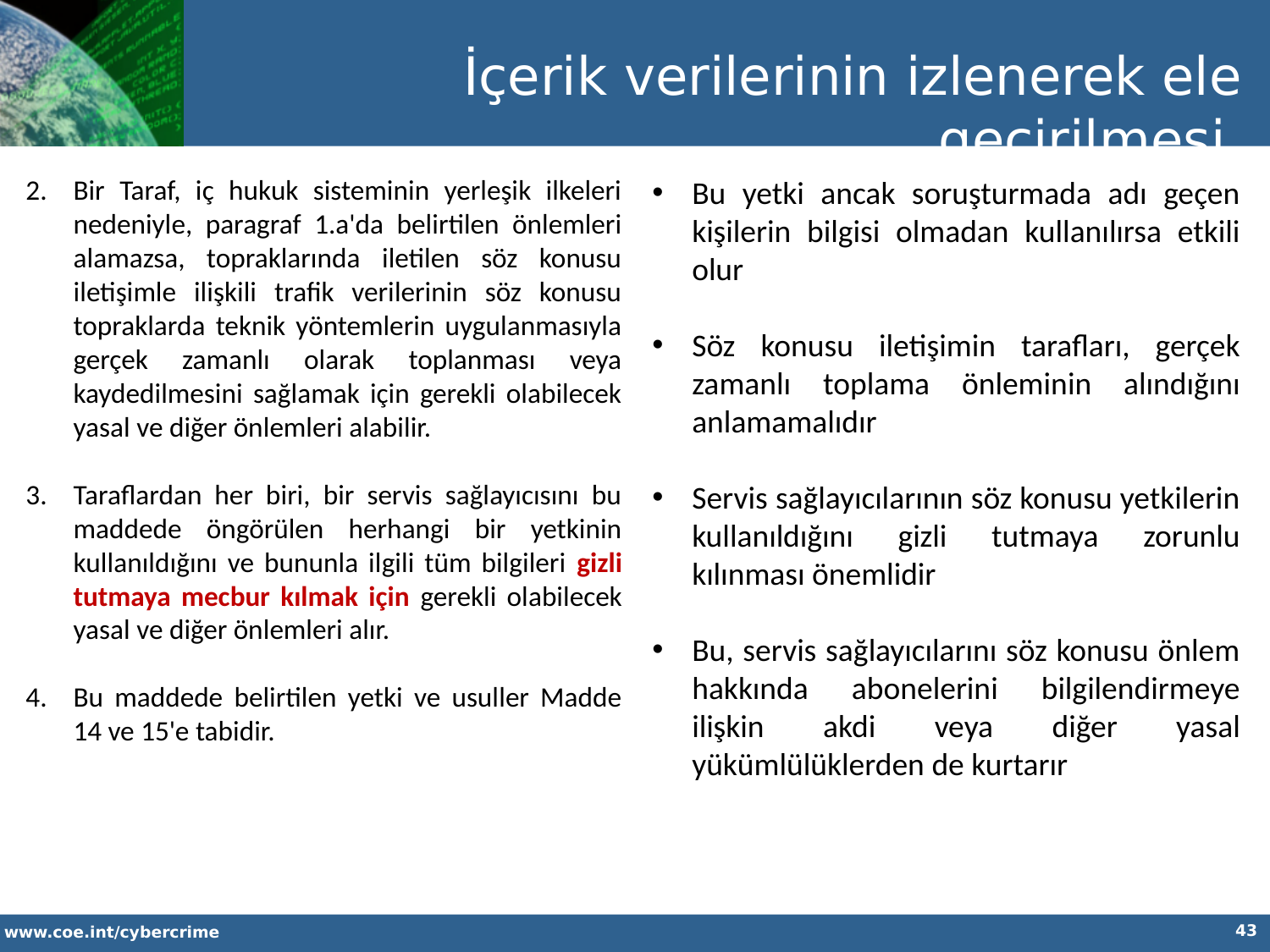

İçerik verilerinin izlenerek ele geçirilmesi
Bir Taraf, iç hukuk sisteminin yerleşik ilkeleri nedeniyle, paragraf 1.a'da belirtilen önlemleri alamazsa, topraklarında iletilen söz konusu iletişimle ilişkili trafik verilerinin söz konusu topraklarda teknik yöntemlerin uygulanmasıyla gerçek zamanlı olarak toplanması veya kaydedilmesini sağlamak için gerekli olabilecek yasal ve diğer önlemleri alabilir.

Taraflardan her biri, bir servis sağlayıcısını bu maddede öngörülen herhangi bir yetkinin kullanıldığını ve bununla ilgili tüm bilgileri gizli tutmaya mecbur kılmak için gerekli olabilecek yasal ve diğer önlemleri alır.

Bu maddede belirtilen yetki ve usuller Madde 14 ve 15'e tabidir.
Bu yetki ancak soruşturmada adı geçen kişilerin bilgisi olmadan kullanılırsa etkili olur

Söz konusu iletişimin tarafları, gerçek zamanlı toplama önleminin alındığını anlamamalıdır

Servis sağlayıcılarının söz konusu yetkilerin kullanıldığını gizli tutmaya zorunlu kılınması önemlidir

Bu, servis sağlayıcılarını söz konusu önlem hakkında abonelerini bilgilendirmeye ilişkin akdi veya diğer yasal yükümlülüklerden de kurtarır